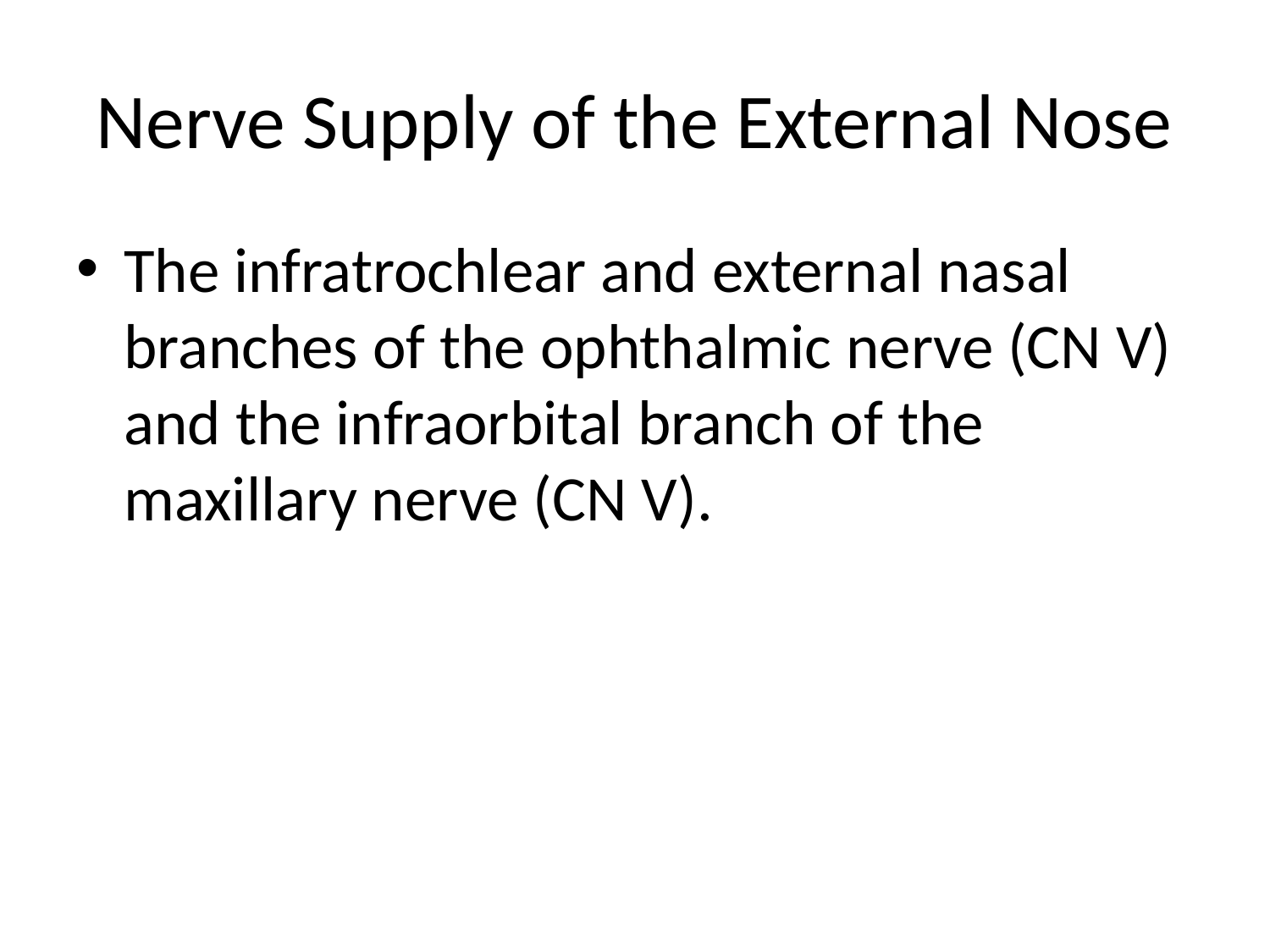

# Nerve Supply of the External Nose
The infratrochlear and external nasal branches of the ophthalmic nerve (CN V) and the infraorbital branch of the maxillary nerve (CN V).